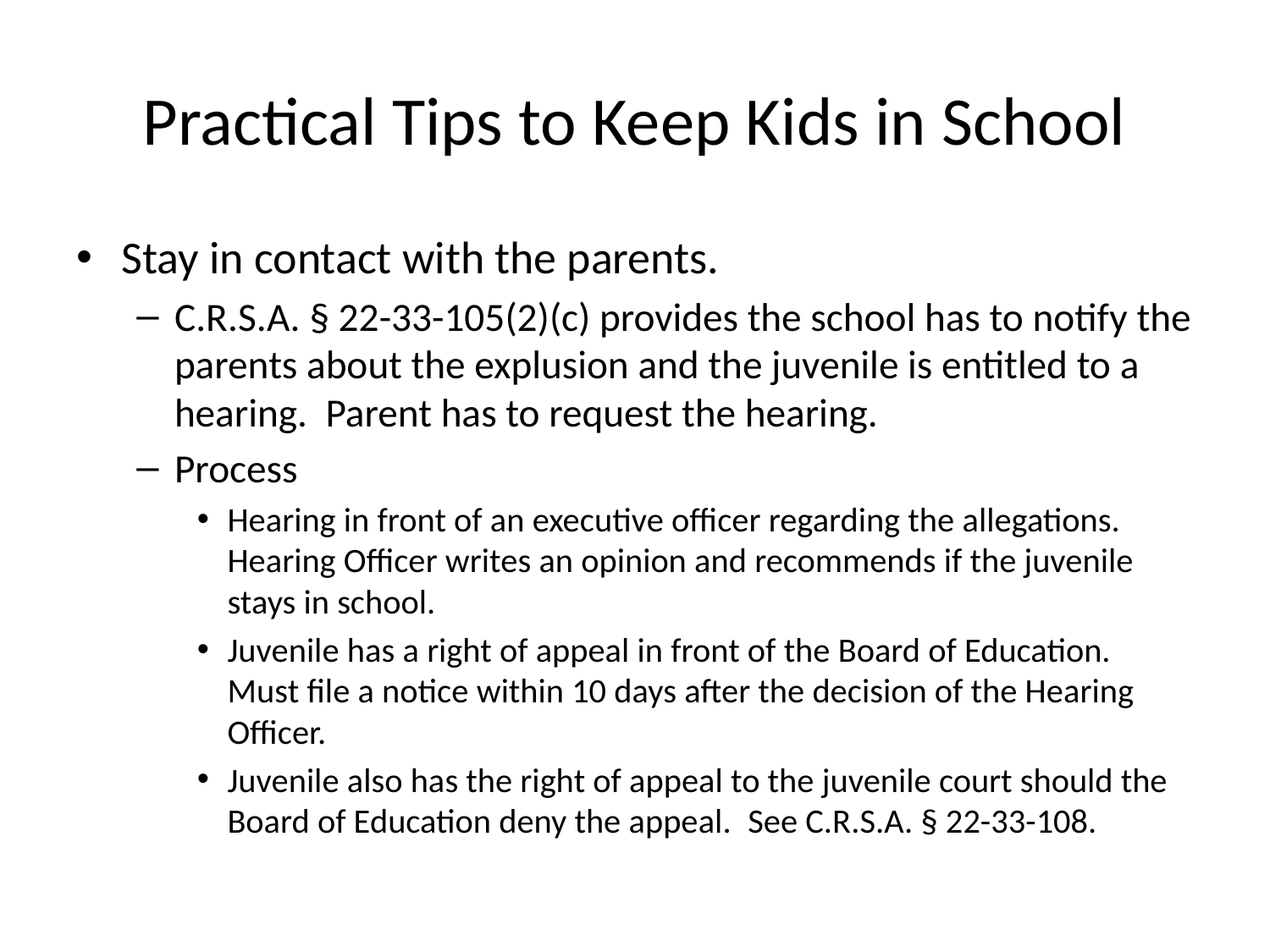

# Practical Tips to Keep Kids in School
Stay in contact with the parents.
C.R.S.A. § 22-33-105(2)(c) provides the school has to notify the parents about the explusion and the juvenile is entitled to a hearing.  Parent has to request the hearing.
Process
Hearing in front of an executive officer regarding the allegations.  Hearing Officer writes an opinion and recommends if the juvenile stays in school.
Juvenile has a right of appeal in front of the Board of Education.  Must file a notice within 10 days after the decision of the Hearing Officer.
Juvenile also has the right of appeal to the juvenile court should the Board of Education deny the appeal.  See C.R.S.A. § 22-33-108.